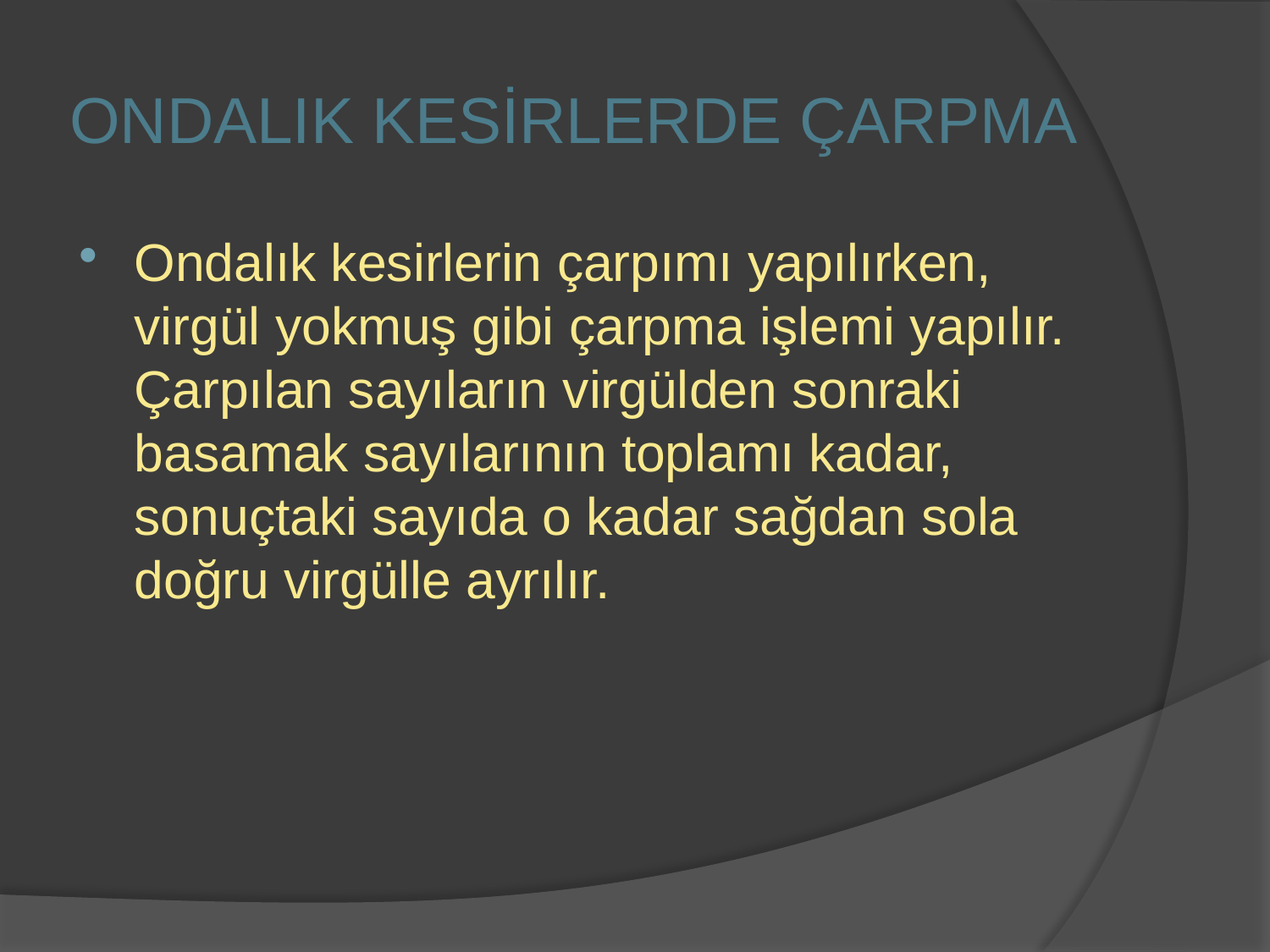

# ONDALIK KESİRLERDE ÇARPMA
Ondalık kesirlerin çarpımı yapılırken, virgül yokmuş gibi çarpma işlemi yapılır. Çarpılan sayıların virgülden sonraki basamak sayılarının toplamı kadar, sonuçtaki sayıda o kadar sağdan sola doğru virgülle ayrılır.